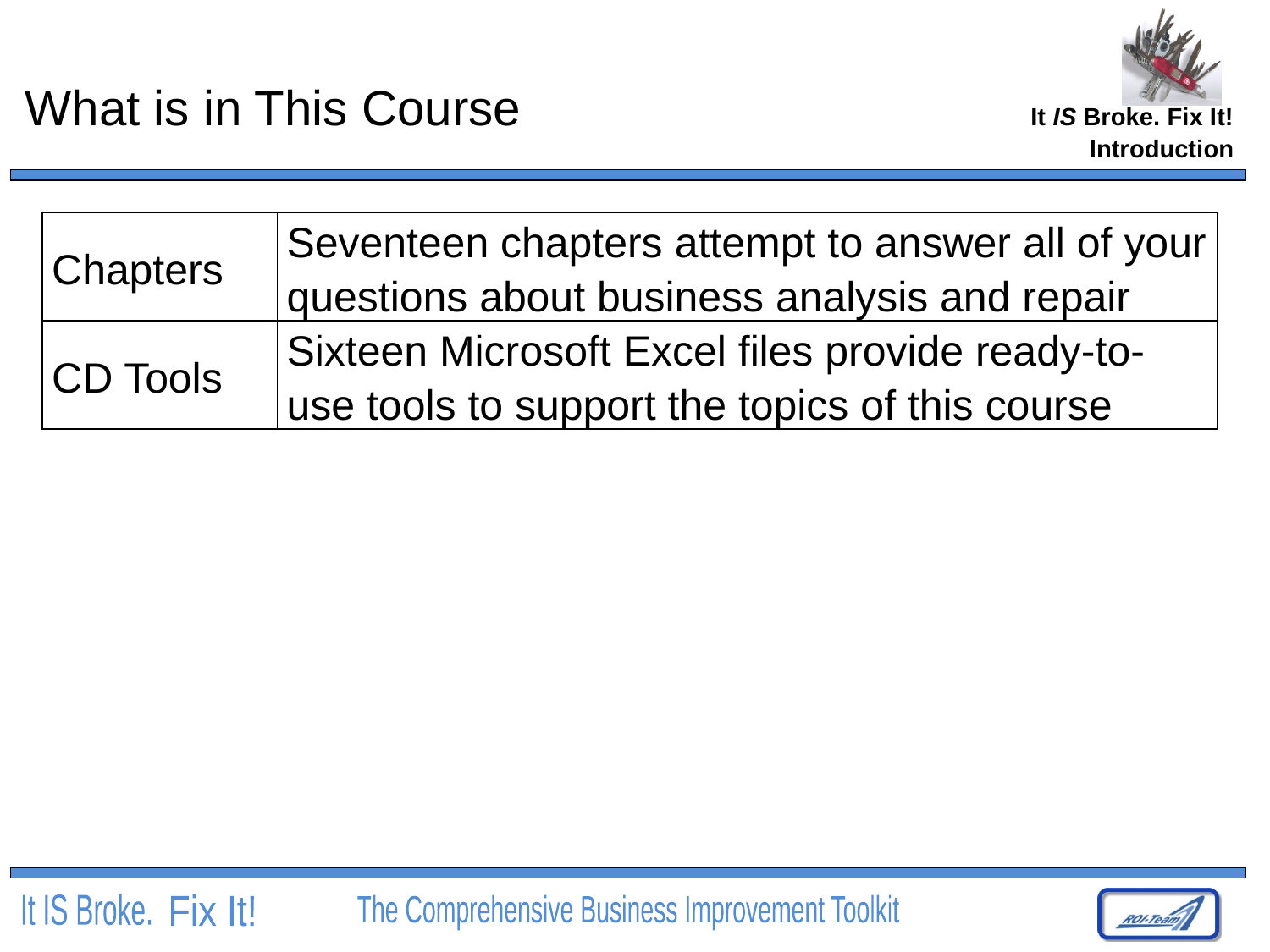

# What is in This Course
Introduction
| Chapters | Seventeen chapters attempt to answer all of your questions about business analysis and repair |
| --- | --- |
| CD Tools | Sixteen Microsoft Excel files provide ready-to-use tools to support the topics of this course |